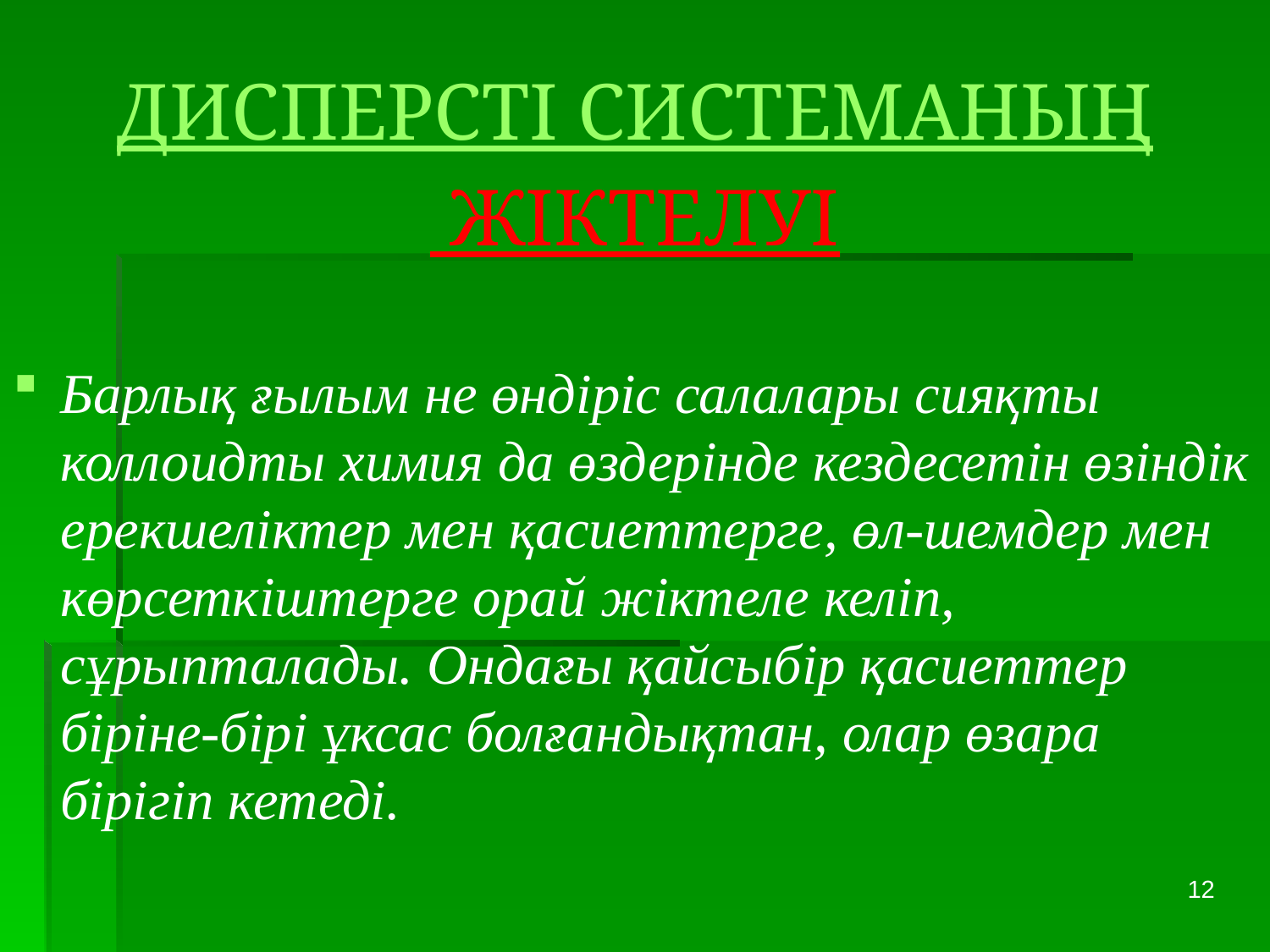

ДИСПЕРСТІ СИСТЕМАНЫҢ
 ЖІКТЕЛУІ
Барлық ғылым не өндіріс салалары сияқты коллоидты химия да өздерінде кездесетін өзіндік ерекшеліктер мен қасиеттерге, өл-шемдер мен көрсеткіштерге орай жіктеле келіп, сұрыпталады. Ондағы қайсыбір қасиеттер біріне-бірі ұксас болғандықтан, олар өзара бірігіп кетеді.
12